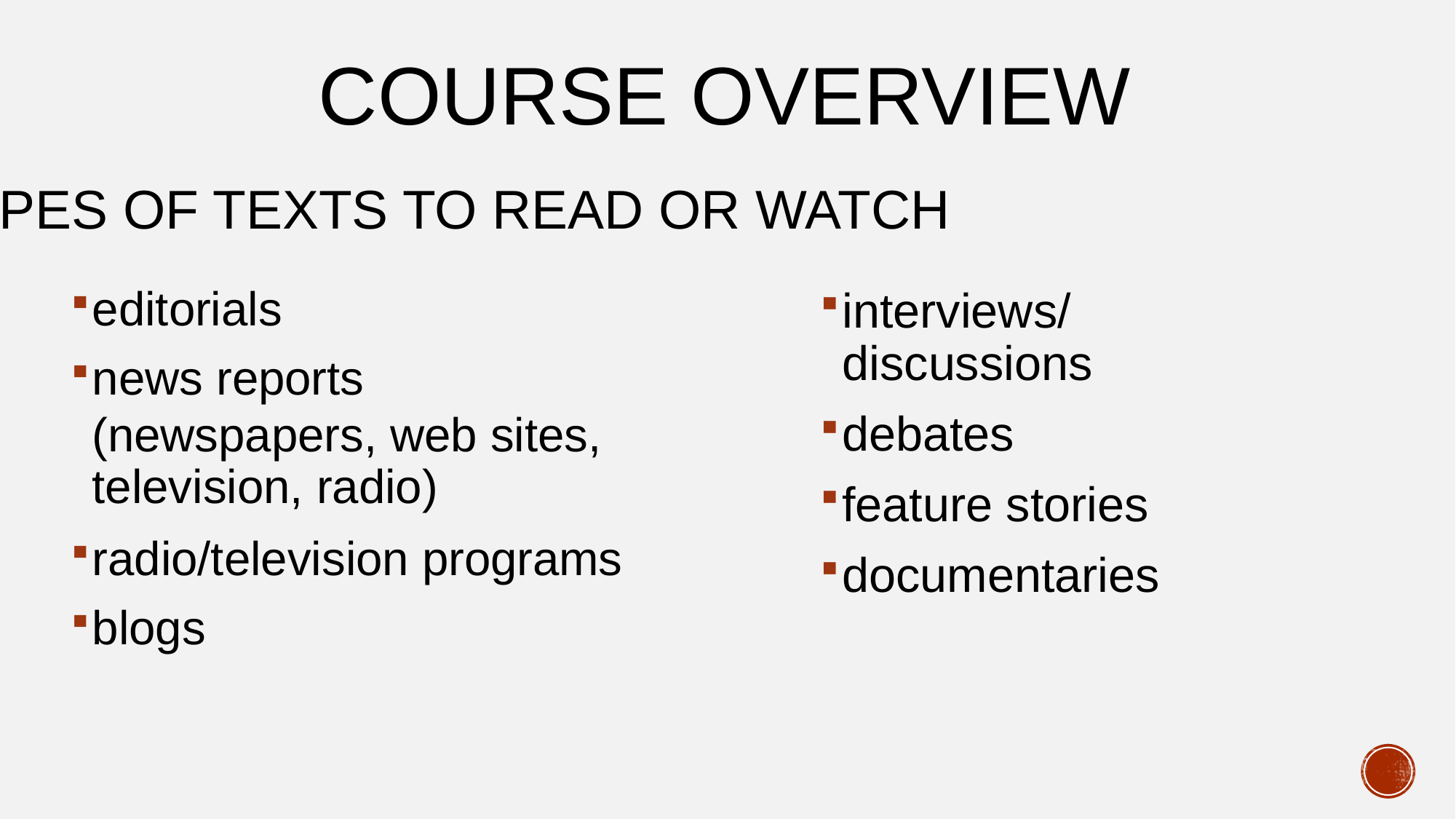

# Course Overview
TYPES OF TEXTS TO READ OR WATCH

editorials
news reports
(newspapers, web sites, television, radio)
radio/television programs
blogs
interviews/discussions
debates
feature stories
documentaries